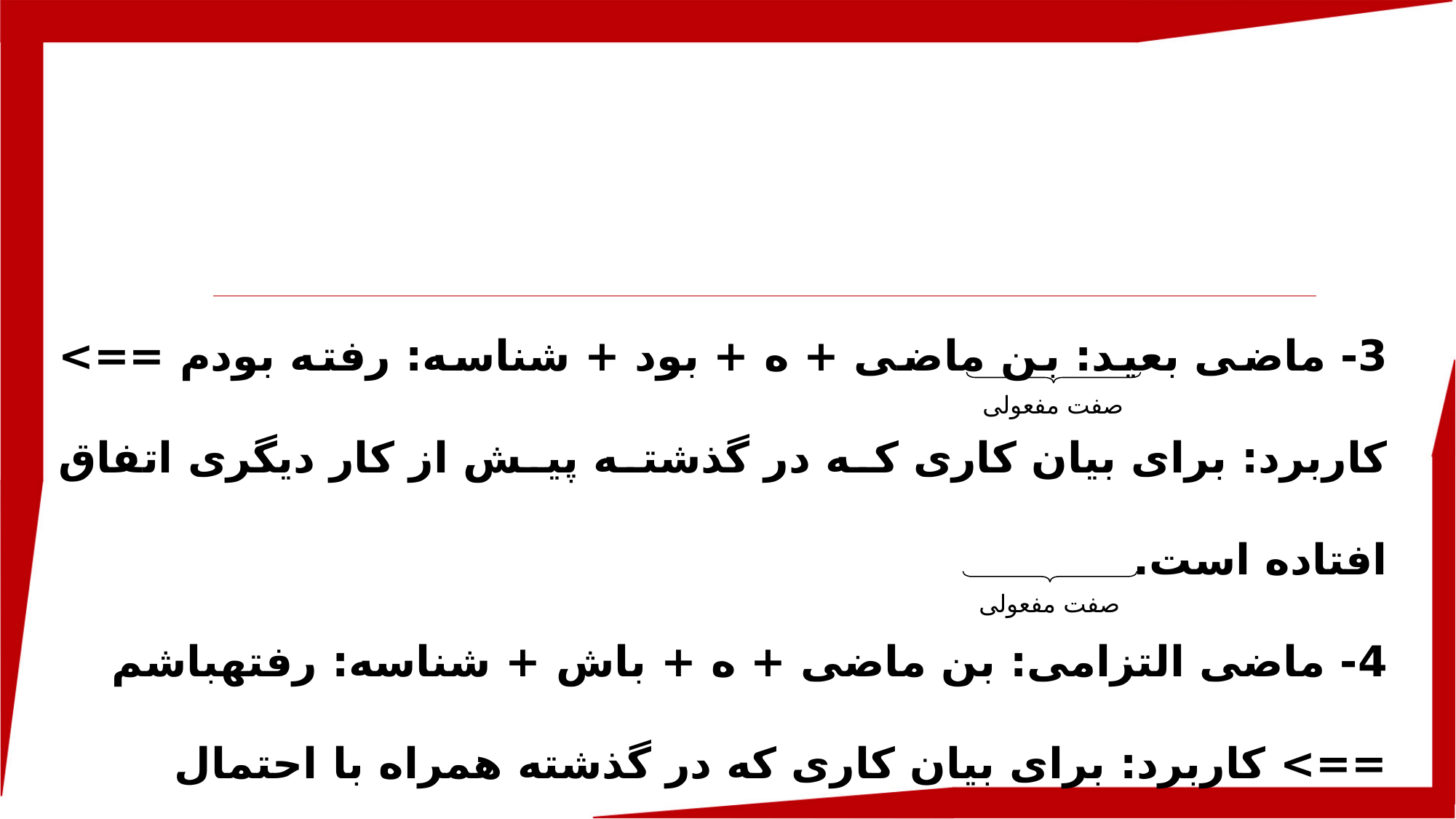

3- ماضی بعید: بن ماضی + ه + بود + شناسه: رفته بودم ==> کاربرد: برای بیان کاری که در گذشته پیش از کار دیگری اتفاق افتاده است.
4- ماضی التزامی: بن ماضی + ه + باش + شناسه: رفته­باشم ==> کاربرد: برای بیان کاری که در گذشته همراه با احتمال شاید، اگر

صفت مفعولی

صفت مفعولی